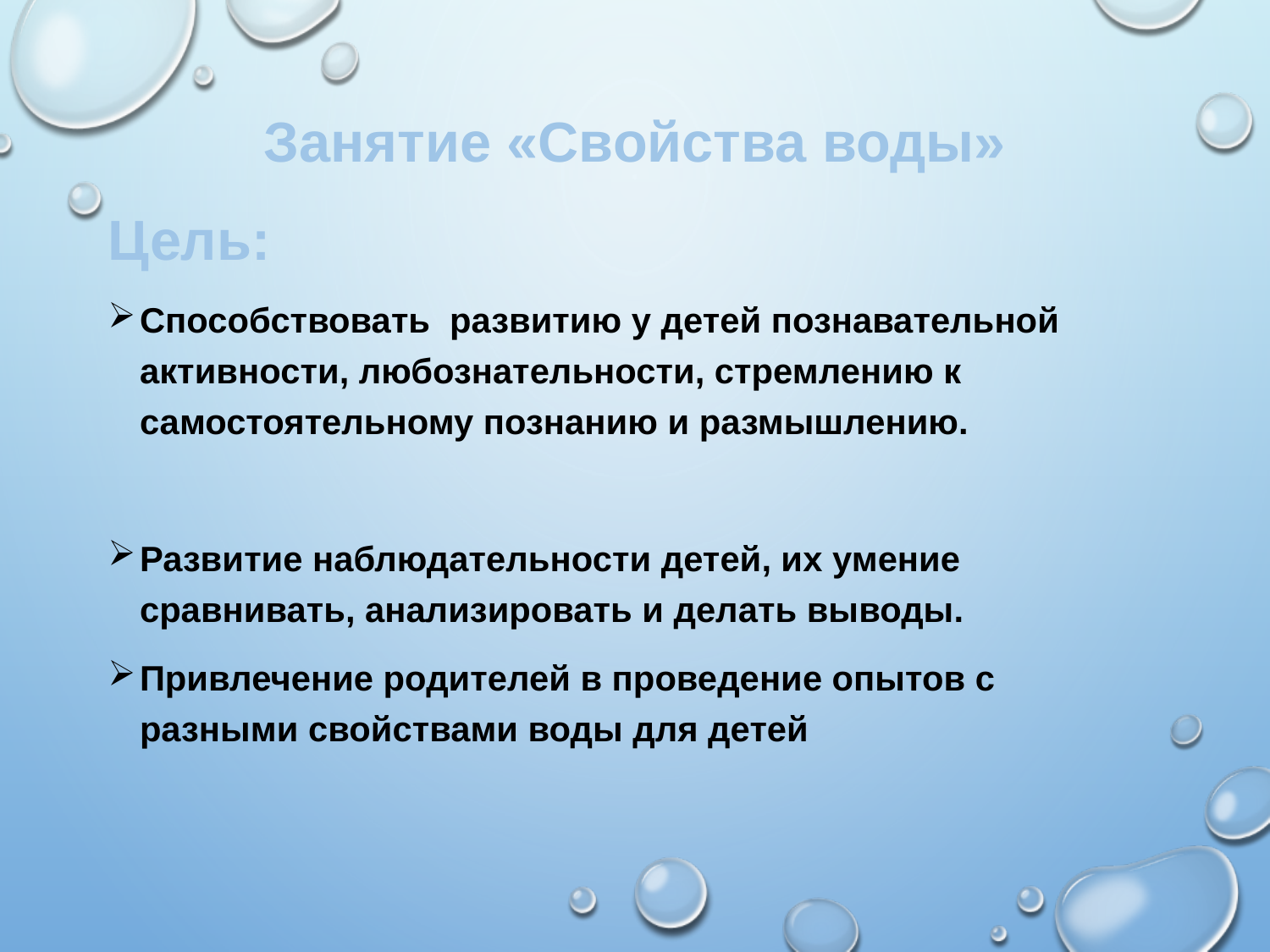

Занятие «Свойства воды»
Цель:
Способствовать  развитию у детей познавательной активности, любознательности, стремлению к самостоятельному познанию и размышлению.

Развитие наблюдательности детей, их умение сравнивать, анализировать и делать выводы.
Привлечение родителей в проведение опытов с разными свойствами воды для детей